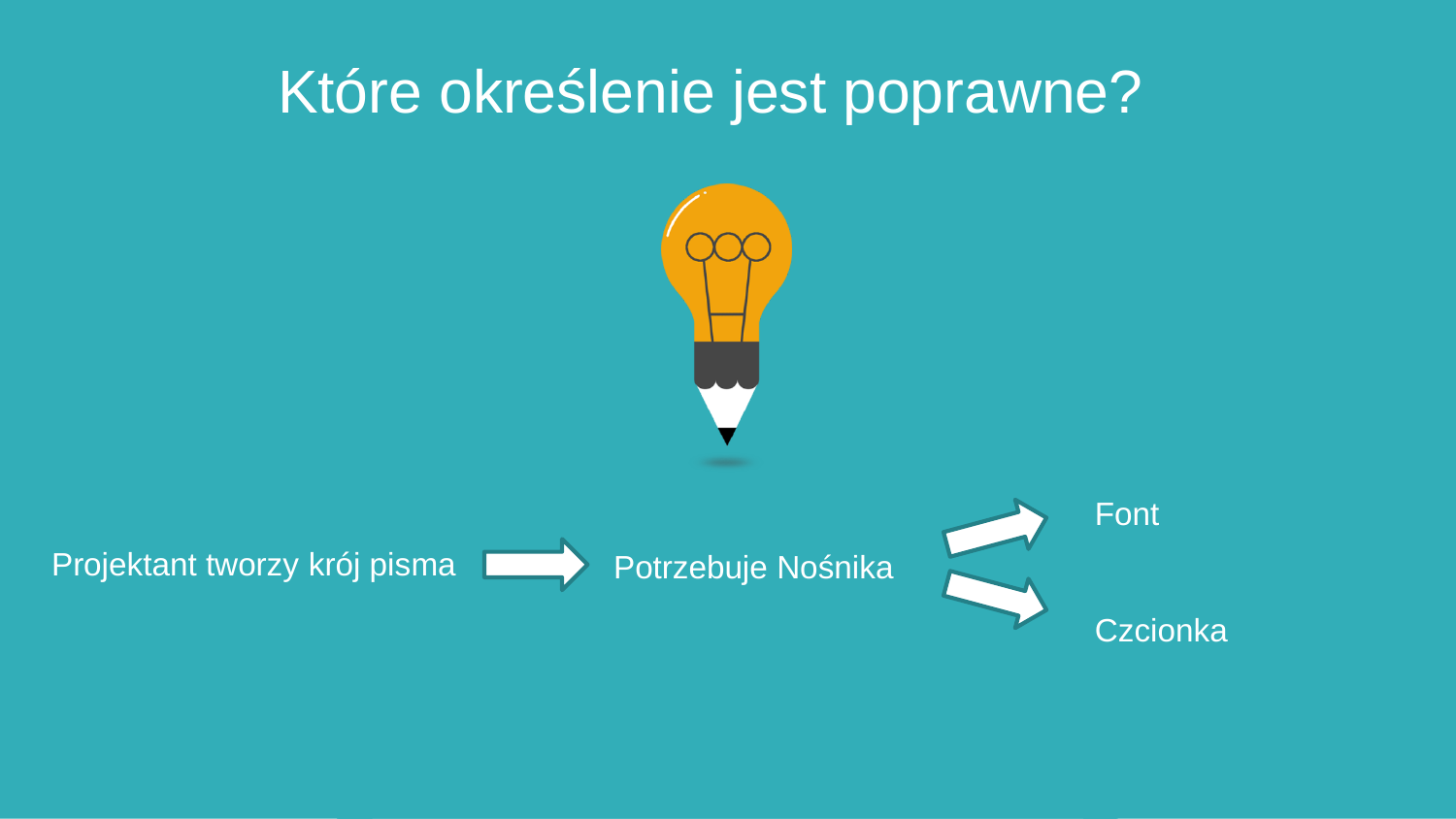

Które określenie jest poprawne?

Font 
Czcionka

Projektant tworzy krój pisma

Potrzebuje Nośnika

Projektant tworzy krój pisma